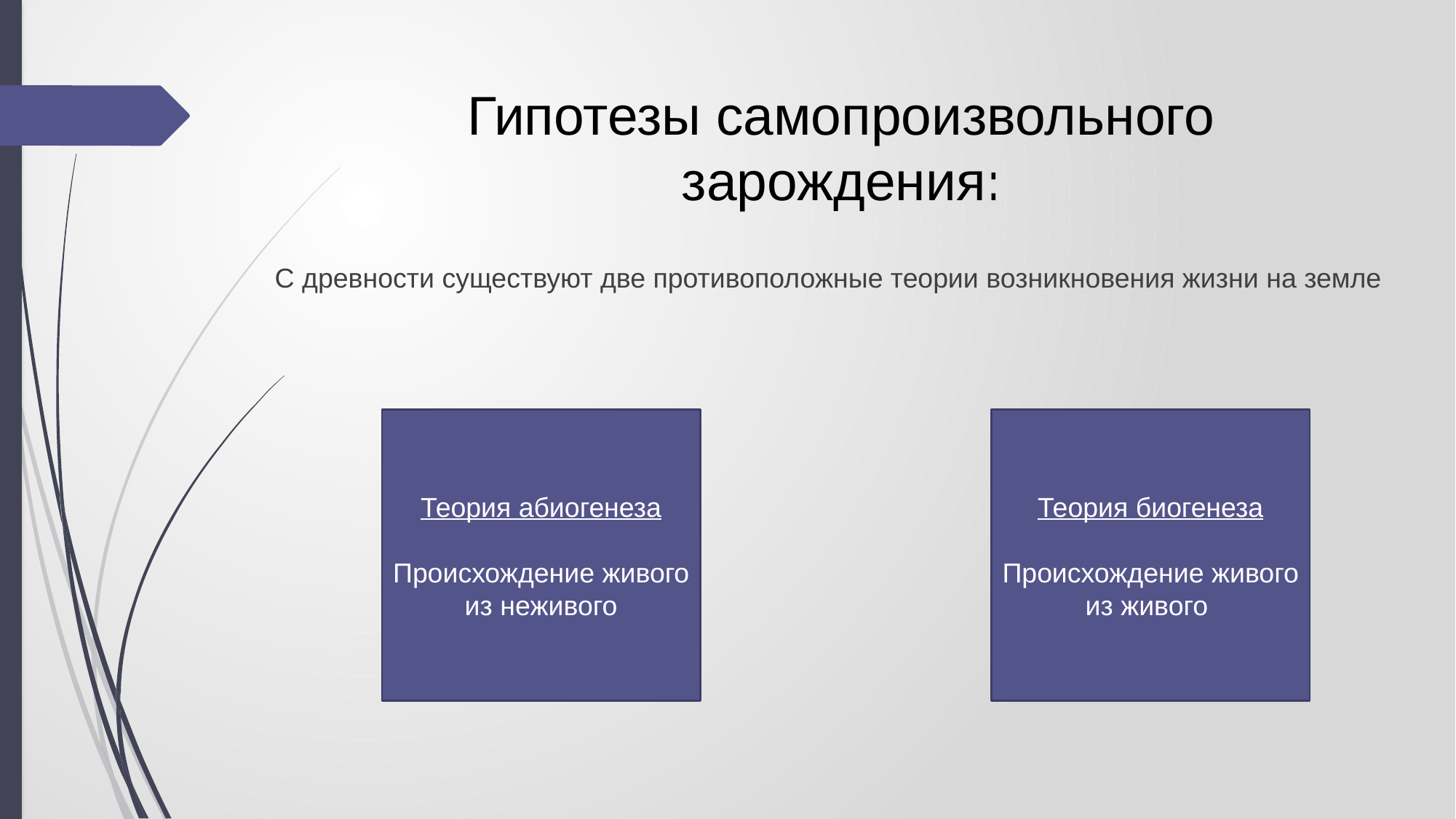

# Гипотезы самопроизвольного зарождения:
С древности существуют две противоположные теории возникновения жизни на земле

Теория абиогенеза

Происхождение живого из неживого
Теория биогенеза

Происхождение живого из живого